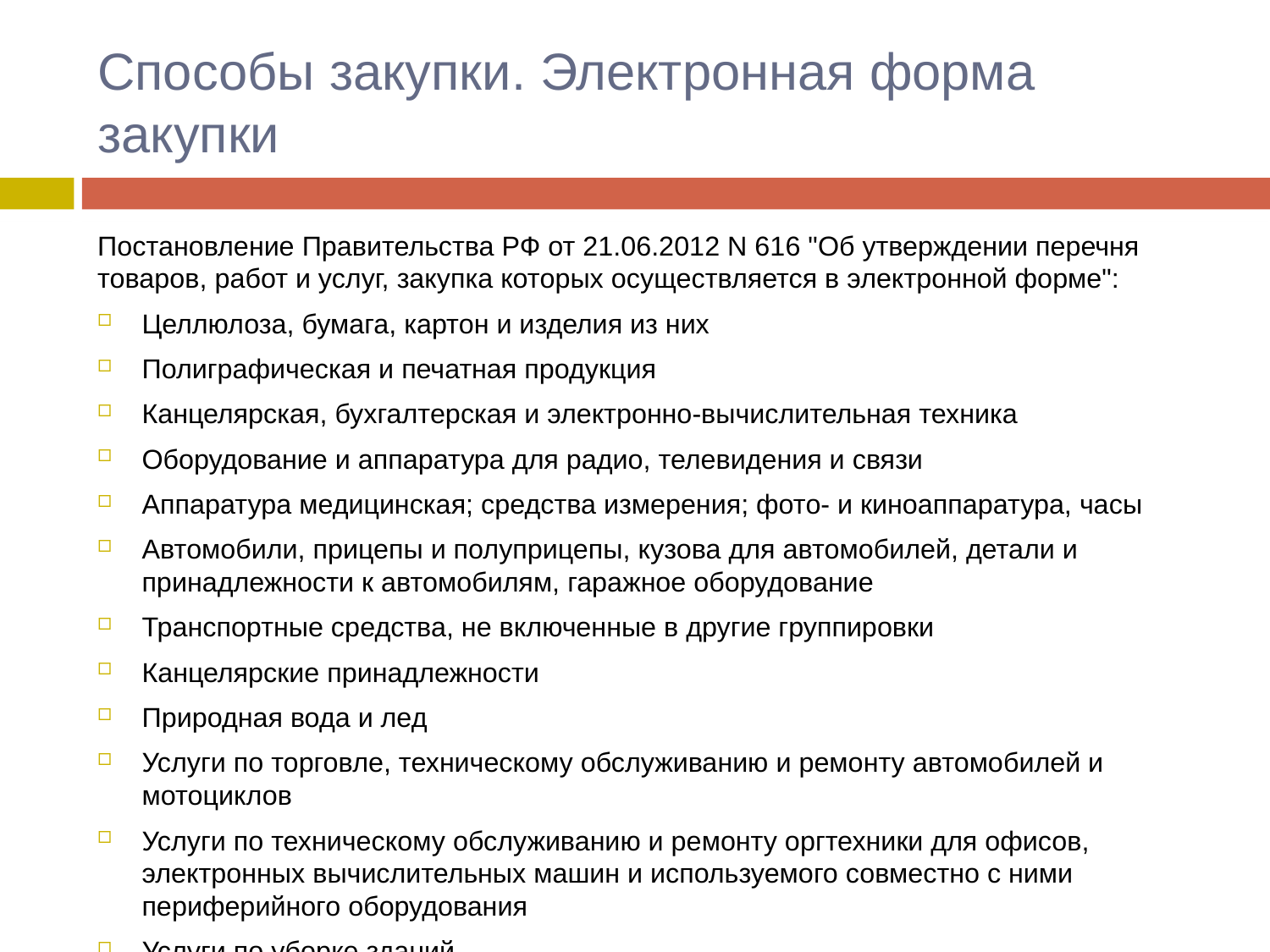

# Способы закупки. Электронная форма закупки
Постановление Правительства РФ от 21.06.2012 N 616 "Об утверждении перечня товаров, работ и услуг, закупка которых осуществляется в электронной форме":
Целлюлоза, бумага, картон и изделия из них
Полиграфическая и печатная продукция
Канцелярская, бухгалтерская и электронно-вычислительная техника
Оборудование и аппаратура для радио, телевидения и связи
Аппаратура медицинская; средства измерения; фото- и киноаппаратура, часы
Автомобили, прицепы и полуприцепы, кузова для автомобилей, детали и принадлежности к автомобилям, гаражное оборудование
Транспортные средства, не включенные в другие группировки
Канцелярские принадлежности
Природная вода и лед
Услуги по торговле, техническому обслуживанию и ремонту автомобилей и мотоциклов
Услуги по техническому обслуживанию и ремонту оргтехники для офисов, электронных вычислительных машин и используемого совместно с ними периферийного оборудования
Услуги по уборке зданий